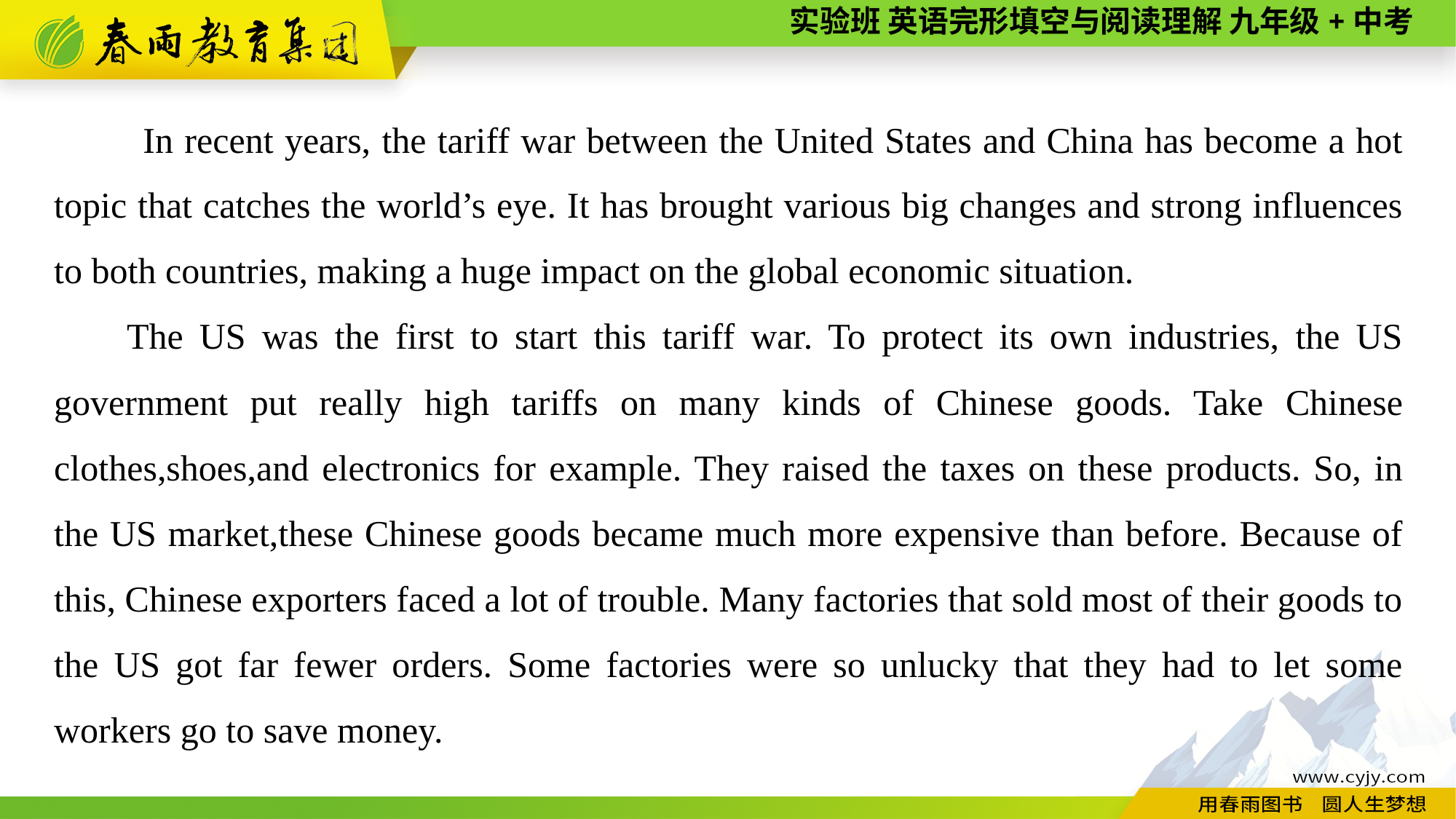

In recent years, the tariff war between the United States and China has become a hot topic that catches the world’s eye. It has brought various big changes and strong influences to both countries, making a huge impact on the global economic situation.
The US was the first to start this tariff war. To protect its own industries, the US government put really high tariffs on many kinds of Chinese goods. Take Chinese clothes,shoes,and electronics for example. They raised the taxes on these products. So, in the US market,these Chinese goods became much more expensive than before. Because of this, Chinese exporters faced a lot of trouble. Many factories that sold most of their goods to the US got far fewer orders. Some factories were so unlucky that they had to let some workers go to save money.